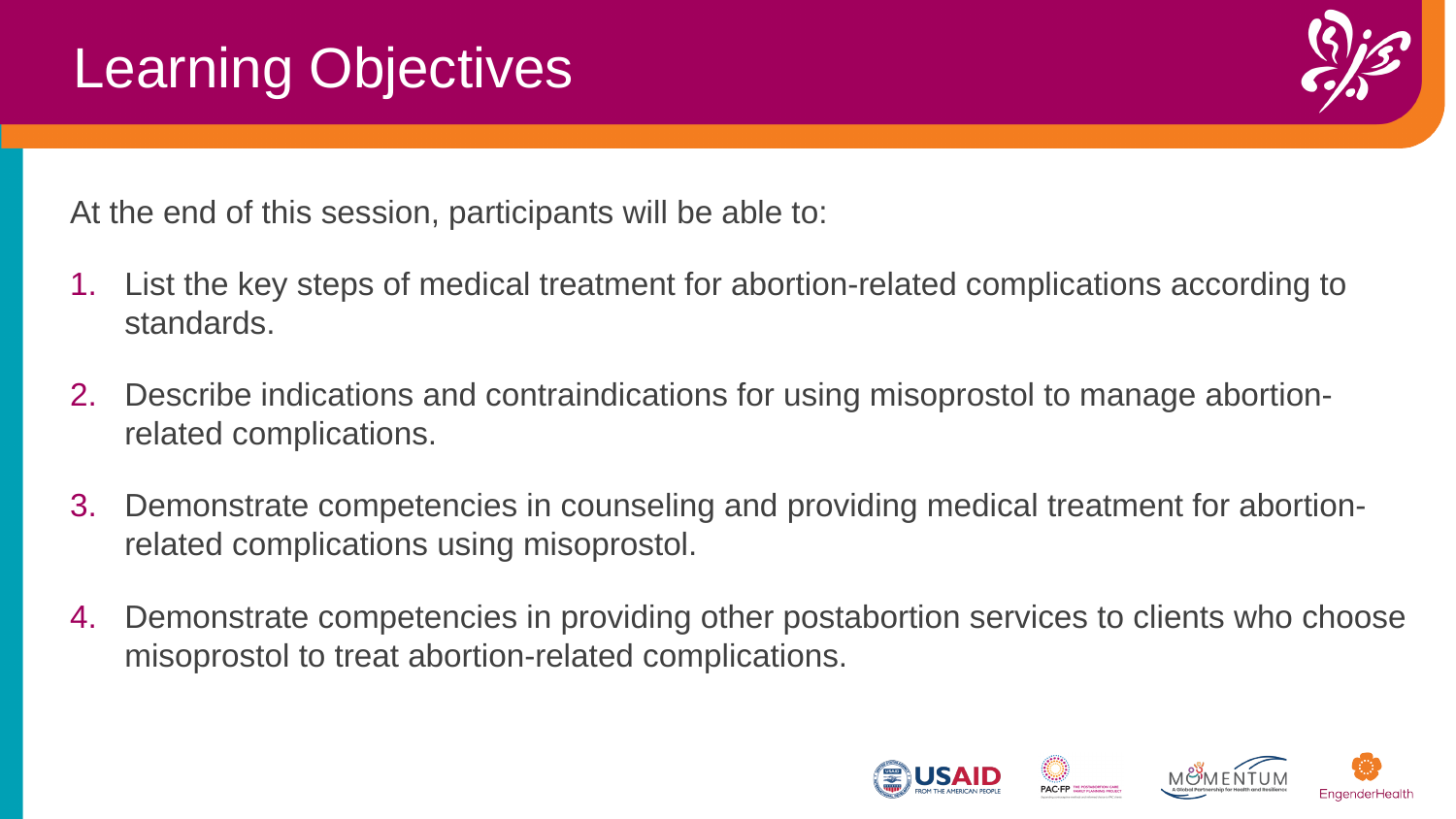

Learning Objectives
At the end of this session, participants will be able to:​
List the key steps of medical treatment for abortion-related complications according to standards.
Describe indications and contraindications for using misoprostol to manage abortion-related complications.
Demonstrate competencies in counseling and providing medical treatment for abortion-related complications using misoprostol.
Demonstrate competencies in providing other postabortion services to clients who choose misoprostol to treat abortion-related complications.